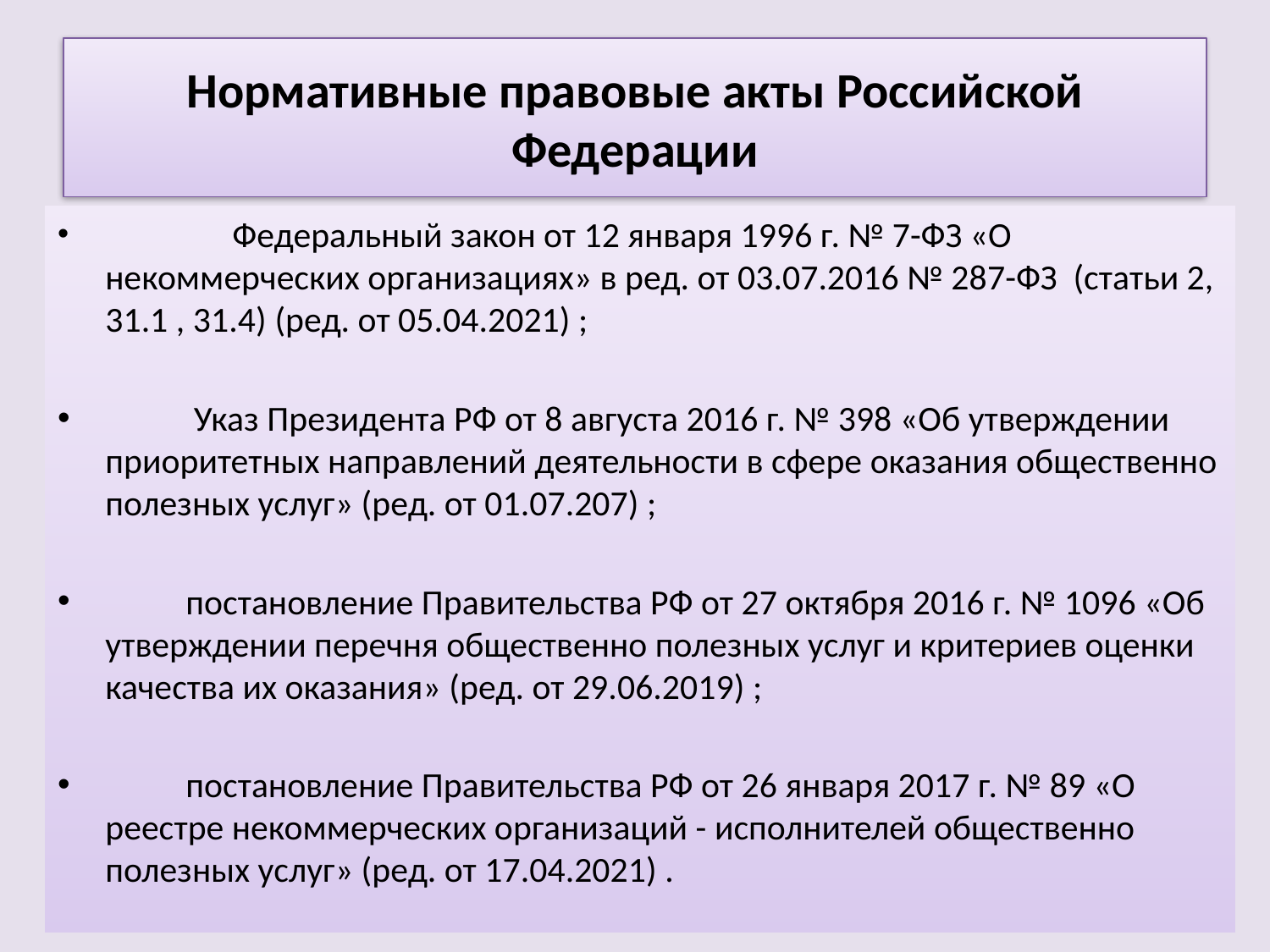

# Нормативные правовые акты Российской Федерации
	Федеральный закон от 12 января 1996 г. № 7-ФЗ «О некоммерческих организациях» в ред. от 03.07.2016 № 287-ФЗ  (статьи 2, 31.1 , 31.4) (ред. от 05.04.2021) ;

           Указ Президента РФ от 8 августа 2016 г. № 398 «Об утверждении приоритетных направлений деятельности в сфере оказания общественно полезных услуг» (ред. от 01.07.207) ;

          постановление Правительства РФ от 27 октября 2016 г. № 1096 «Об утверждении перечня общественно полезных услуг и критериев оценки качества их оказания» (ред. от 29.06.2019) ;

          постановление Правительства РФ от 26 января 2017 г. № 89 «О реестре некоммерческих организаций - исполнителей общественно полезных услуг» (ред. от 17.04.2021) .